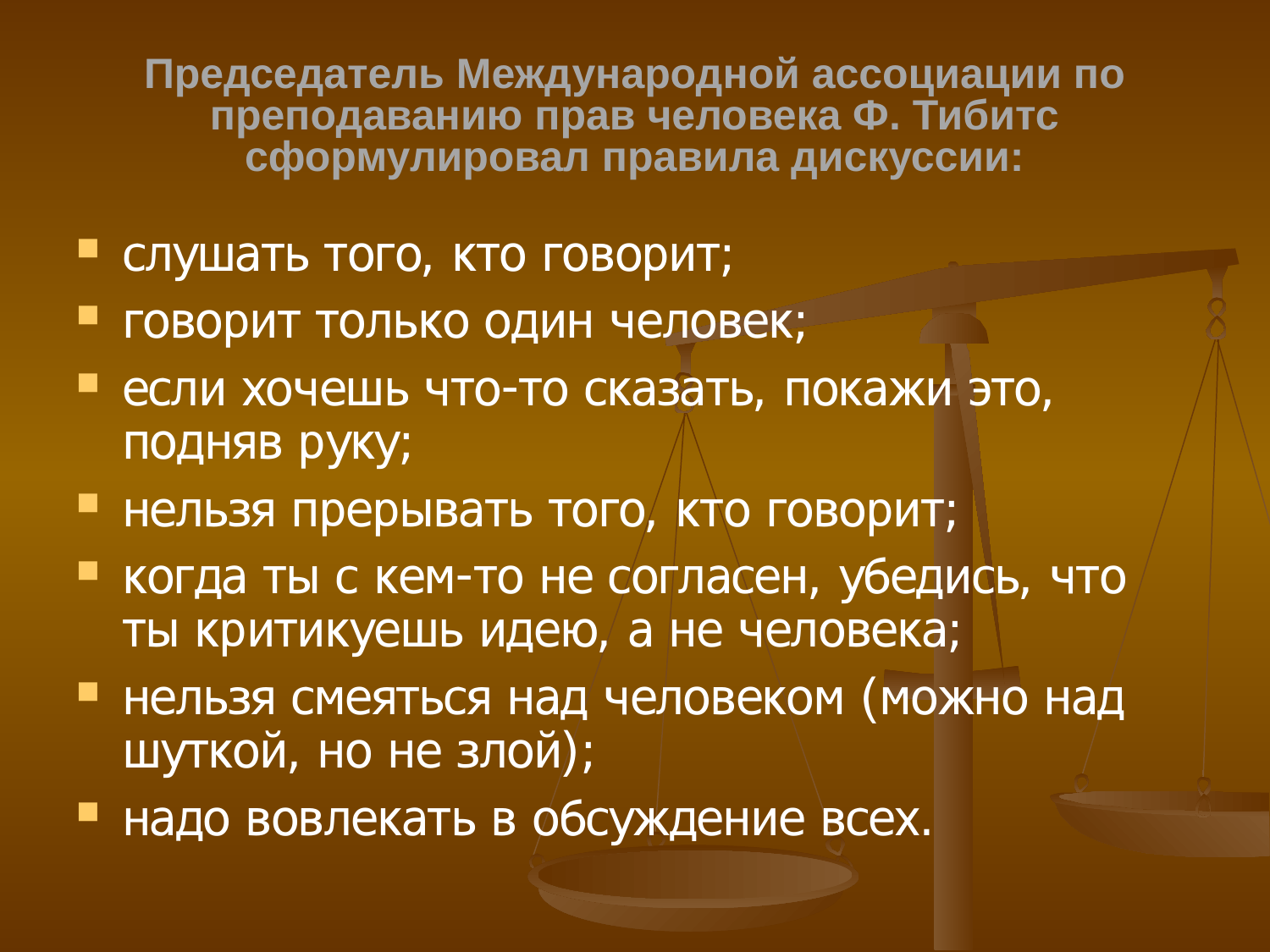

# Председатель Международной ассоциации по преподаванию прав человека Ф. Тибитс сформулировал правила дискуссии:
слушать того, кто говорит;
говорит только один человек;
если хочешь что-то сказать, покажи это, подняв руку;
нельзя прерывать того, кто говорит;
когда ты с кем-то не согласен, убедись, что ты критикуешь идею, а не человека;
нельзя смеяться над человеком (можно над шуткой, но не злой);
надо вовлекать в обсуждение всех.